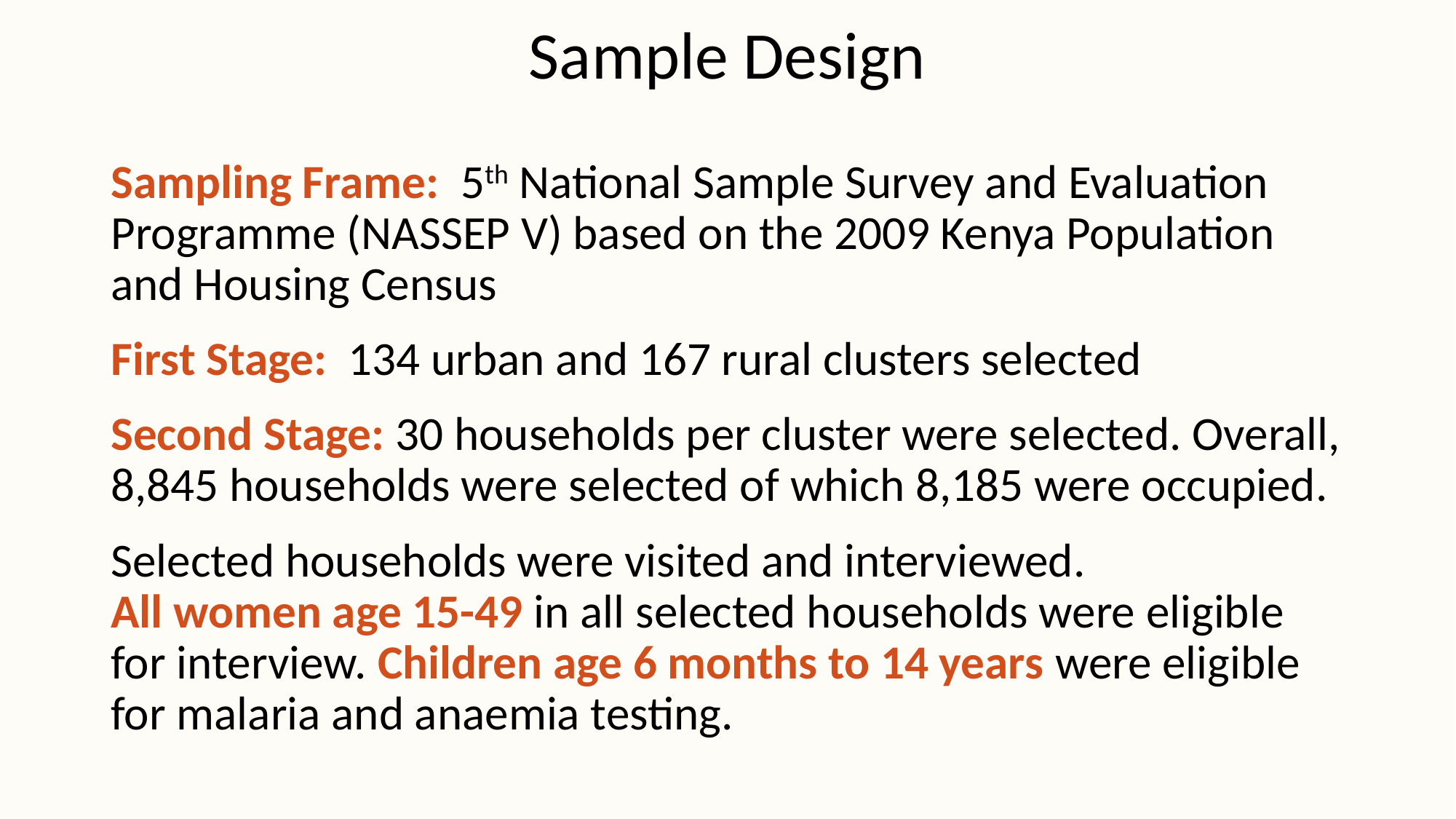

# Sample Design
Sampling Frame:  5th National Sample Survey and Evaluation Programme (NASSEP V) based on the 2009 Kenya Population and Housing Census
First Stage:  134 urban and 167 rural clusters selected
Second Stage: 30 households per cluster were selected. Overall, 8,845 households were selected of which 8,185 were occupied.
Selected households were visited and interviewed.
All women age 15-49 in all selected households were eligible for interview. Children age 6 months to 14 years were eligible for malaria and anaemia testing.